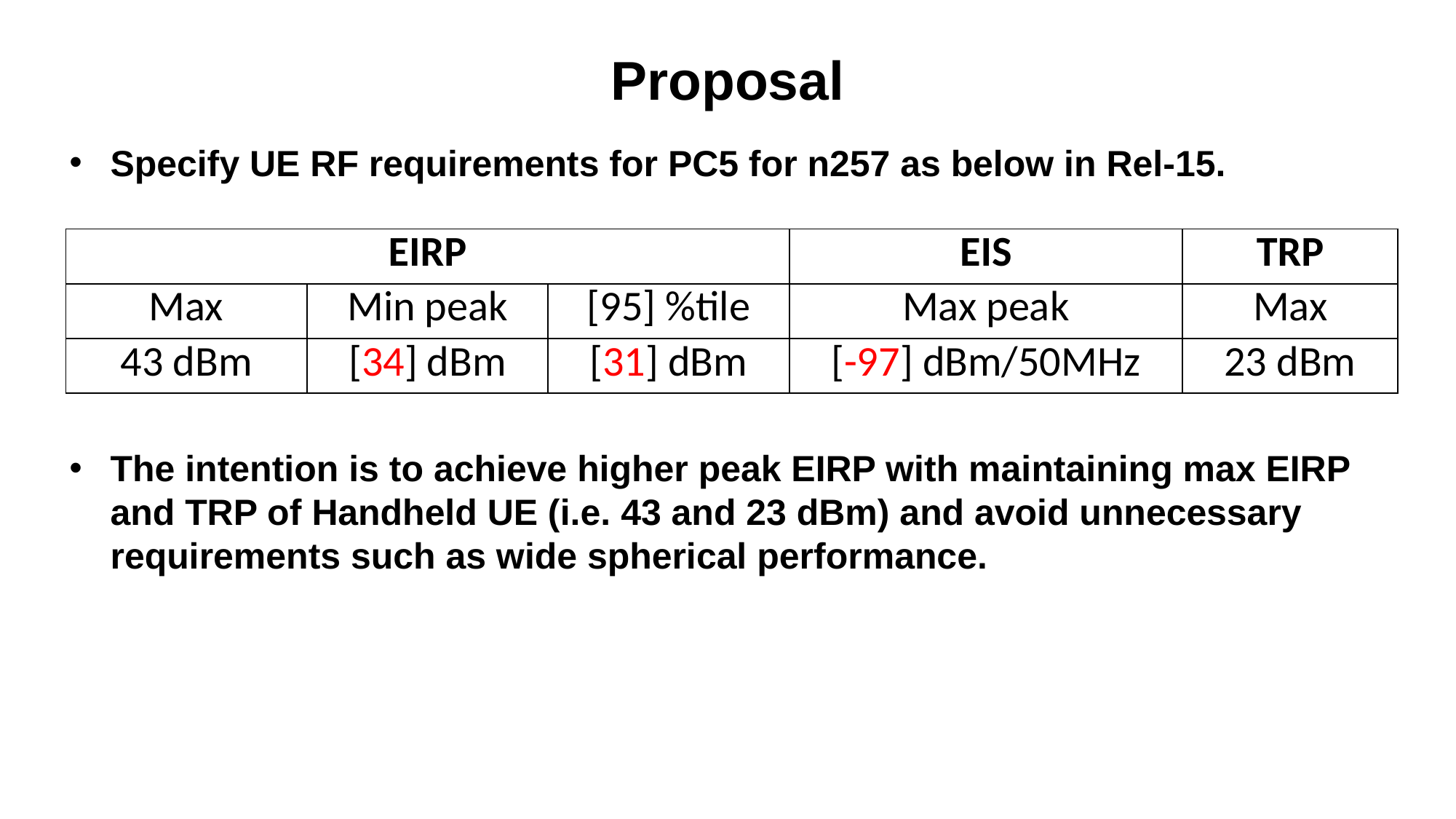

# Proposal
Specify UE RF requirements for PC5 for n257 as below in Rel-15.

The intention is to achieve higher peak EIRP with maintaining max EIRP and TRP of Handheld UE (i.e. 43 and 23 dBm) and avoid unnecessary requirements such as wide spherical performance.

| EIRP |  |  | EIS | TRP |
| --- | --- | --- | --- | --- |
| Max | Min peak | [95] %tile | Max peak | Max |
| 43 dBm | [34] dBm | [31] dBm | [-97] dBm/50MHz | 23 dBm |